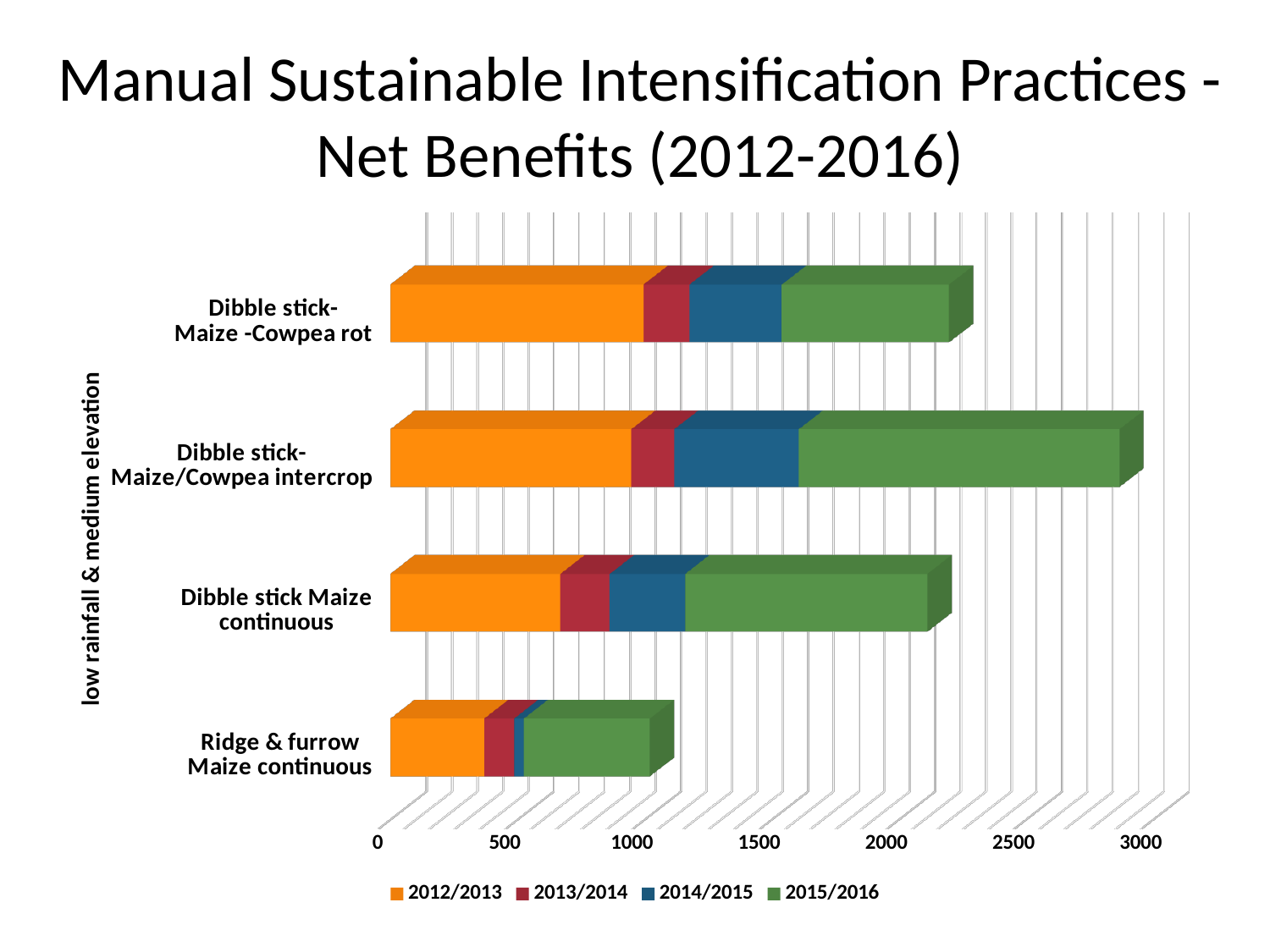

Manual Sustainable Intensification Practices - Net Benefits (2012-2016)

[unsupported chart]